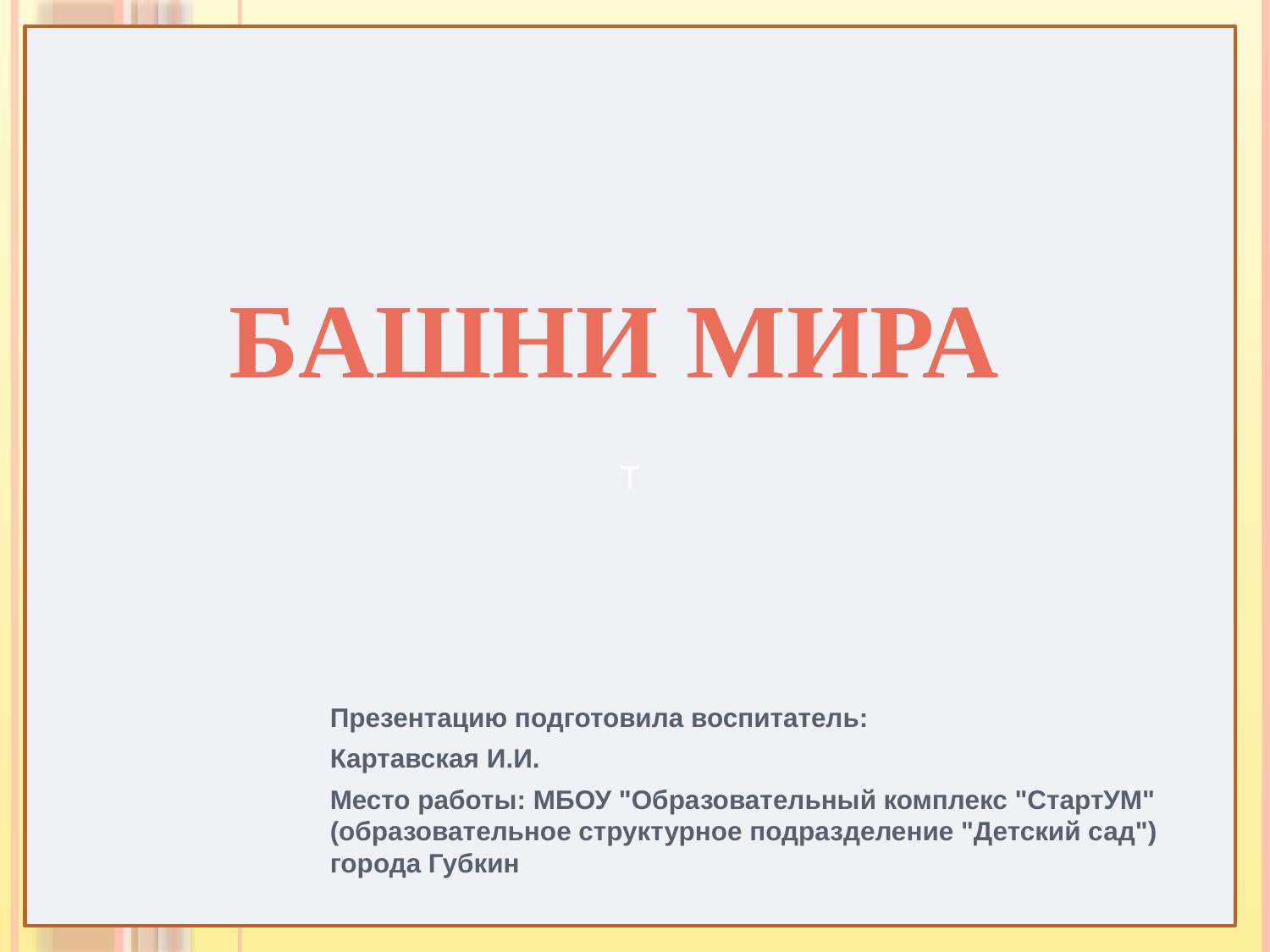

Т
# Башни мира
Презентацию подготовила воспитатель:
Картавская И.И.
Место работы: МБОУ "Образовательный комплекс "СтартУМ" (образовательное структурное подразделение "Детский сад") города Губкин